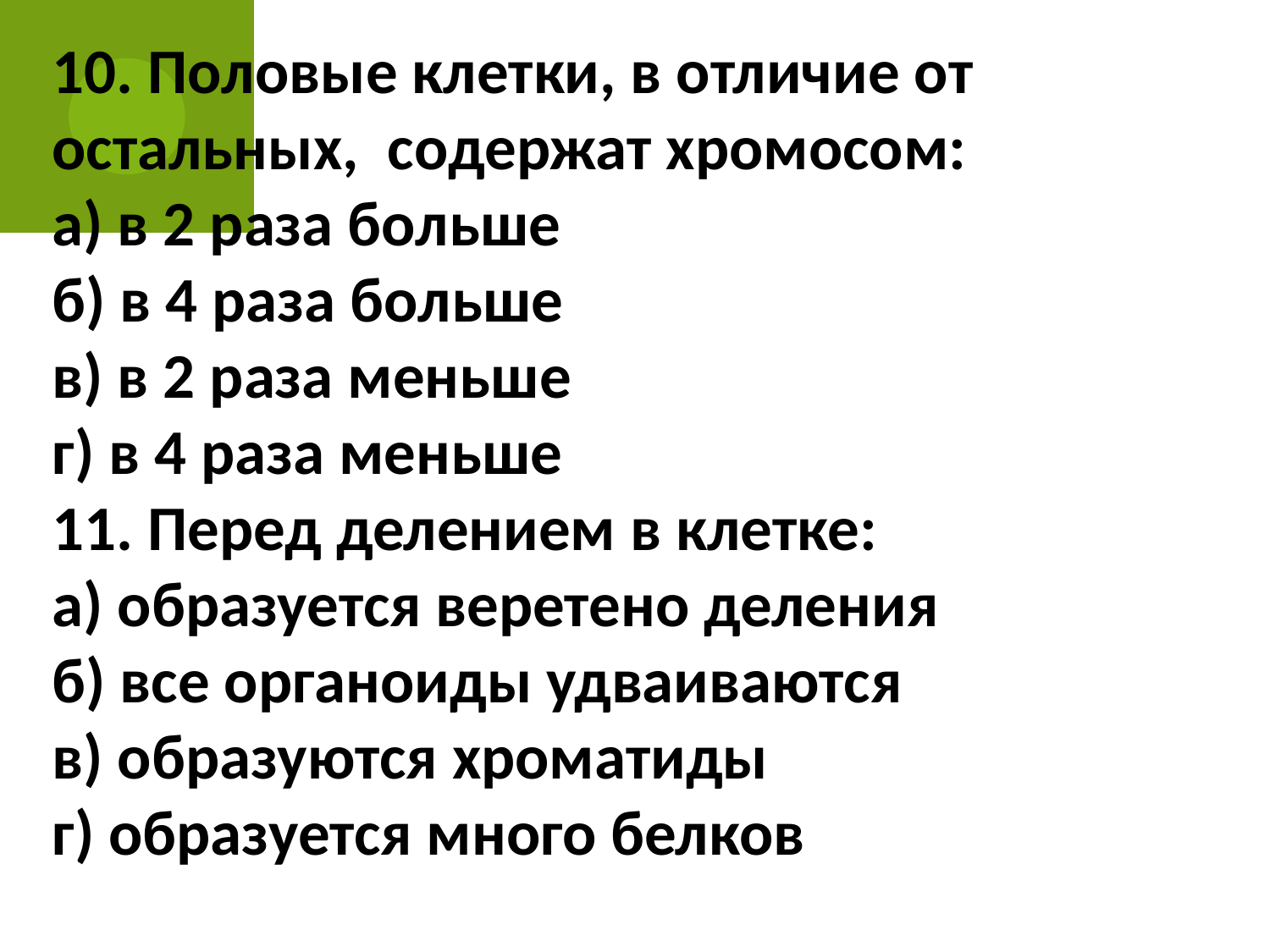

10. Половые клетки, в отличие от остальных,  содержат хромосом:
а) в 2 раза больше
б) в 4 раза больше
в) в 2 раза меньше
г) в 4 раза меньше
11. Перед делением в клетке:
а) образуется веретено деления
б) все органоиды удваиваются
в) образуются хроматиды
г) образуется много белков